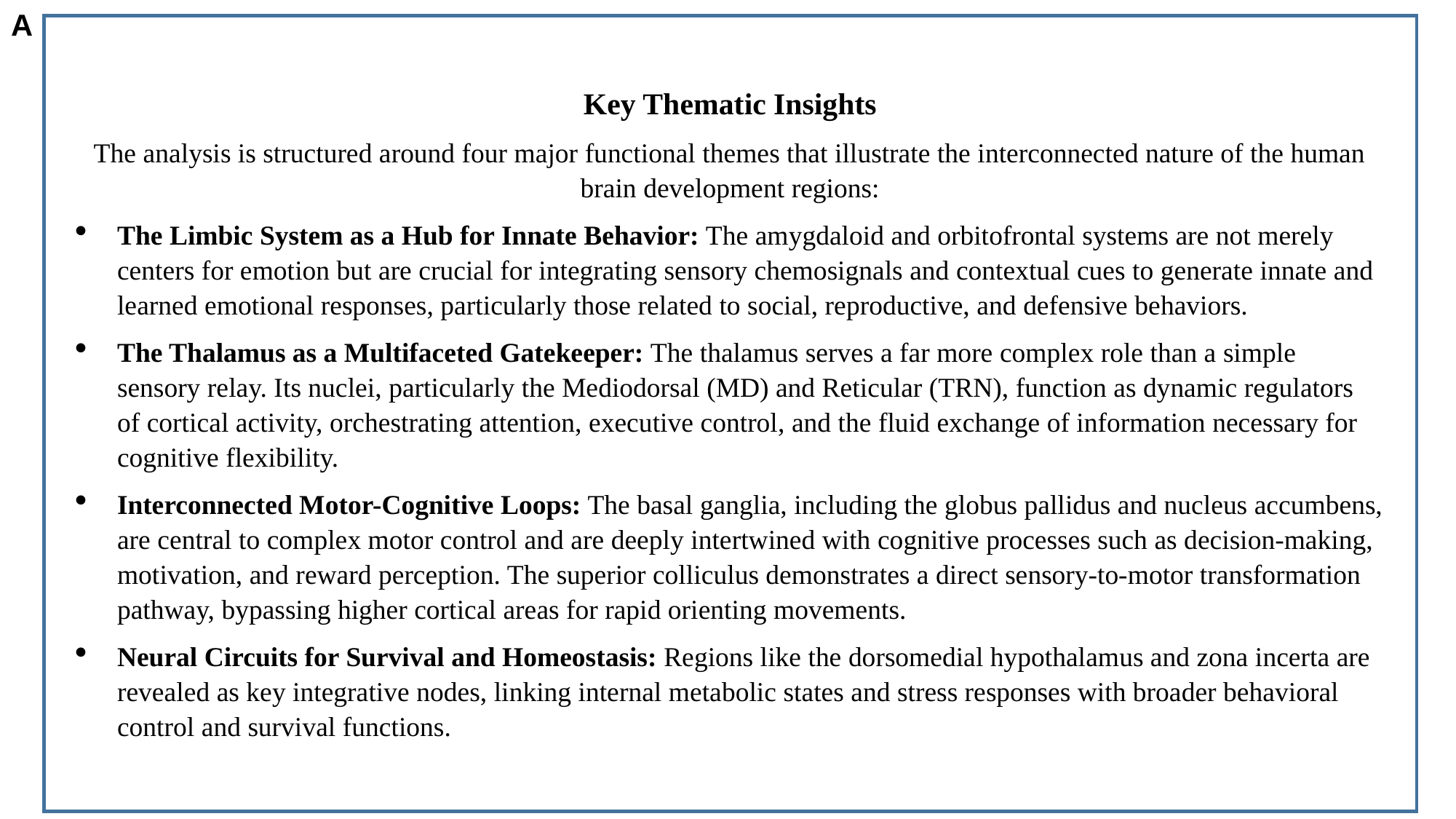

A

Key Thematic Insights
The analysis is structured around four major functional themes that illustrate the interconnected nature of the human brain development regions:
The Limbic System as a Hub for Innate Behavior: The amygdaloid and orbitofrontal systems are not merely centers for emotion but are crucial for integrating sensory chemosignals and contextual cues to generate innate and learned emotional responses, particularly those related to social, reproductive, and defensive behaviors.
The Thalamus as a Multifaceted Gatekeeper: The thalamus serves a far more complex role than a simple sensory relay. Its nuclei, particularly the Mediodorsal (MD) and Reticular (TRN), function as dynamic regulators of cortical activity, orchestrating attention, executive control, and the fluid exchange of information necessary for cognitive flexibility.
Interconnected Motor-Cognitive Loops: The basal ganglia, including the globus pallidus and nucleus accumbens, are central to complex motor control and are deeply intertwined with cognitive processes such as decision-making, motivation, and reward perception. The superior colliculus demonstrates a direct sensory-to-motor transformation pathway, bypassing higher cortical areas for rapid orienting movements.
Neural Circuits for Survival and Homeostasis: Regions like the dorsomedial hypothalamus and zona incerta are revealed as key integrative nodes, linking internal metabolic states and stress responses with broader behavioral control and survival functions.